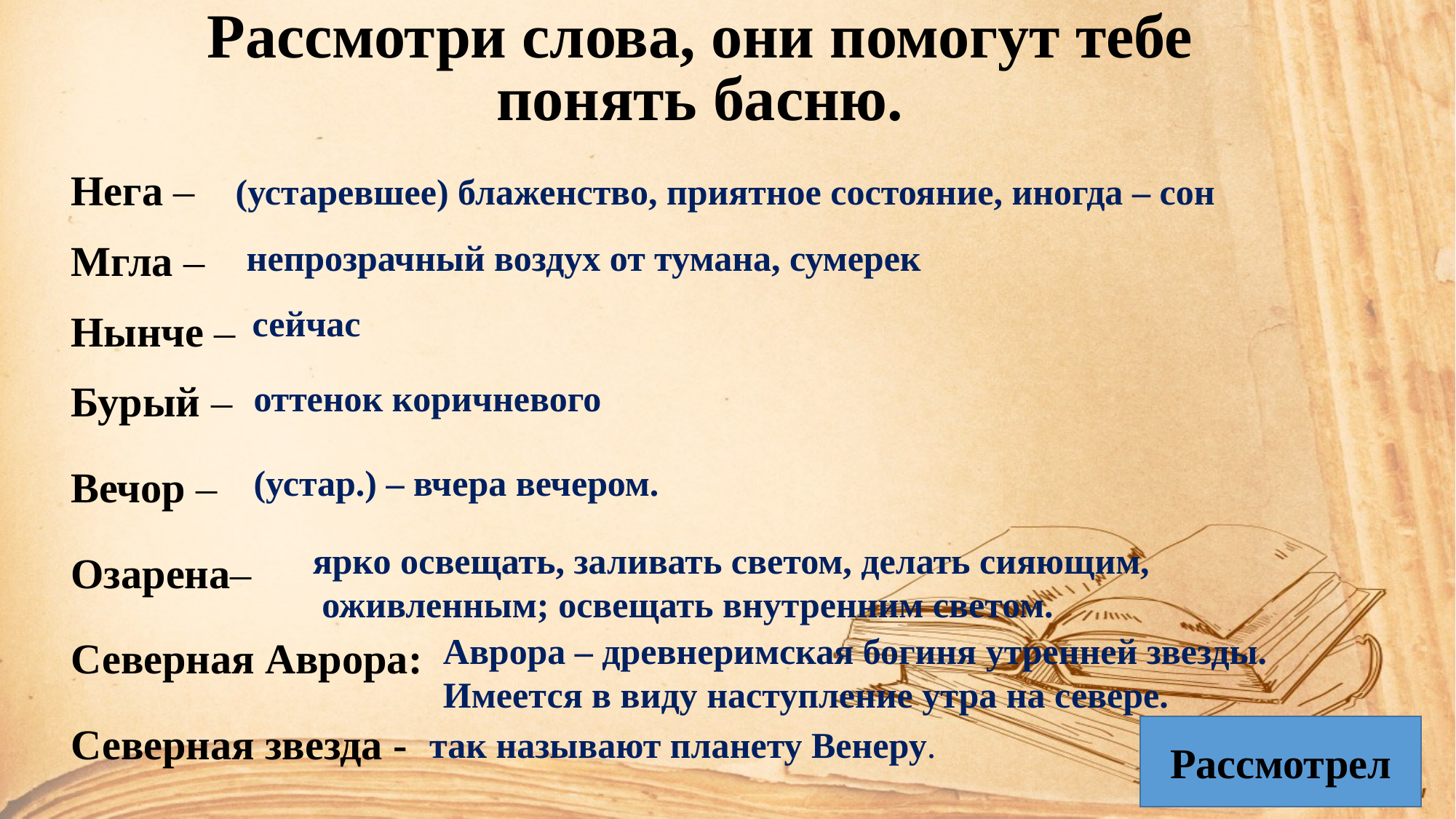

# Рассмотри слова, они помогут тебе понять басню.
Нега –
Мгла –
Нынче –
Бурый –
Вечор –
Озарена–
Северная Аврора:
Северная звезда -
(устаревшее) блаженство, приятное состояние, иногда – сон
непрозрачный воздух от тумана, сумерек
сейчас
оттенок коричневого
(устар.) – вчера вечером.
ярко освещать, заливать светом, делать сияющим,
 оживленным; освещать внутренним светом.
Аврора – древнеримская богиня утренней звезды.
Имеется в виду наступление утра на севере.
  так называют планету Венеру.

Рассмотрел